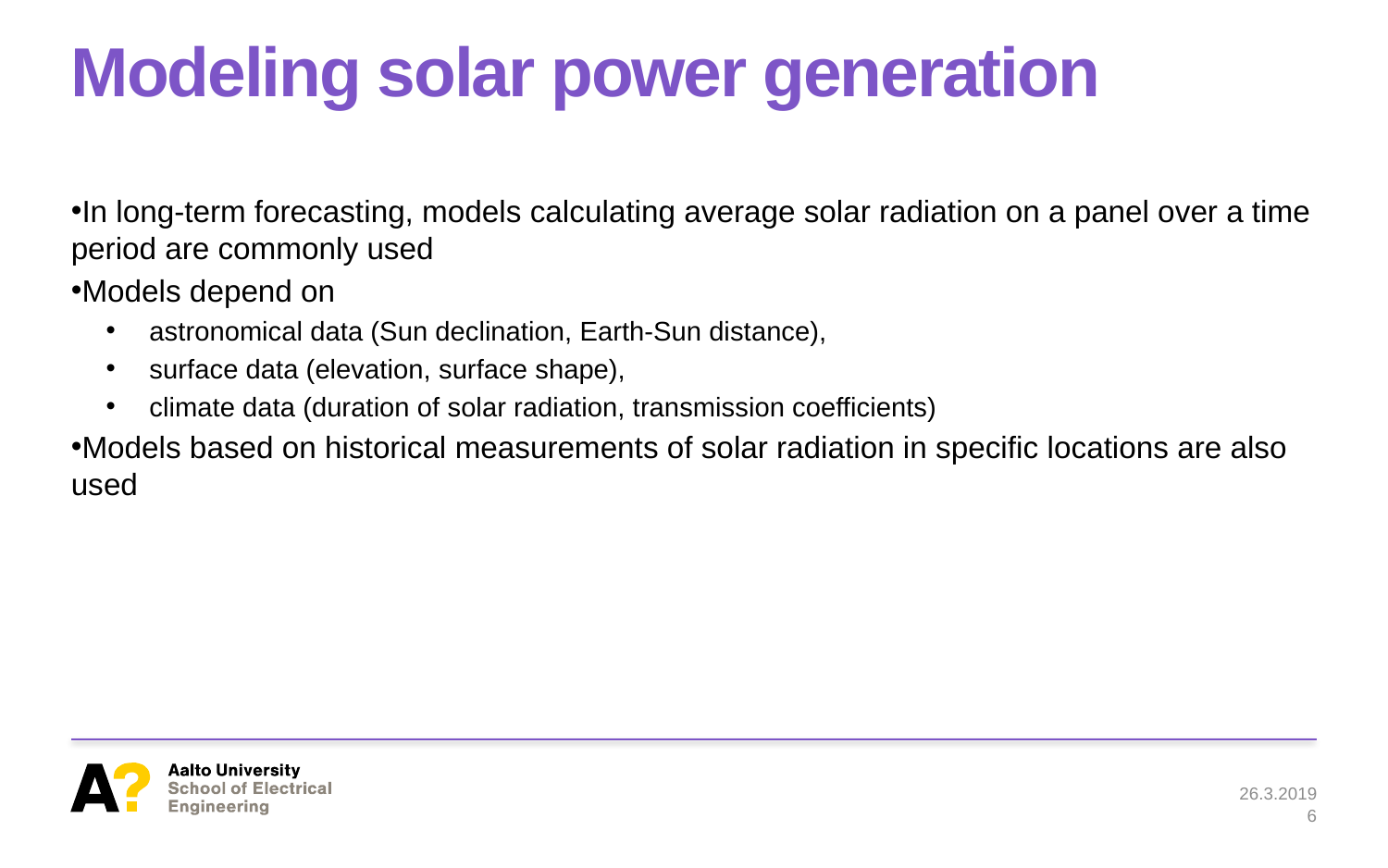

# Modeling solar power generation
In long-term forecasting, models calculating average solar radiation on a panel over a time period are commonly used
Models depend on
astronomical data (Sun declination, Earth-Sun distance),
surface data (elevation, surface shape),
climate data (duration of solar radiation, transmission coefficients)
Models based on historical measurements of solar radiation in specific locations are also used

26.3.2019
6